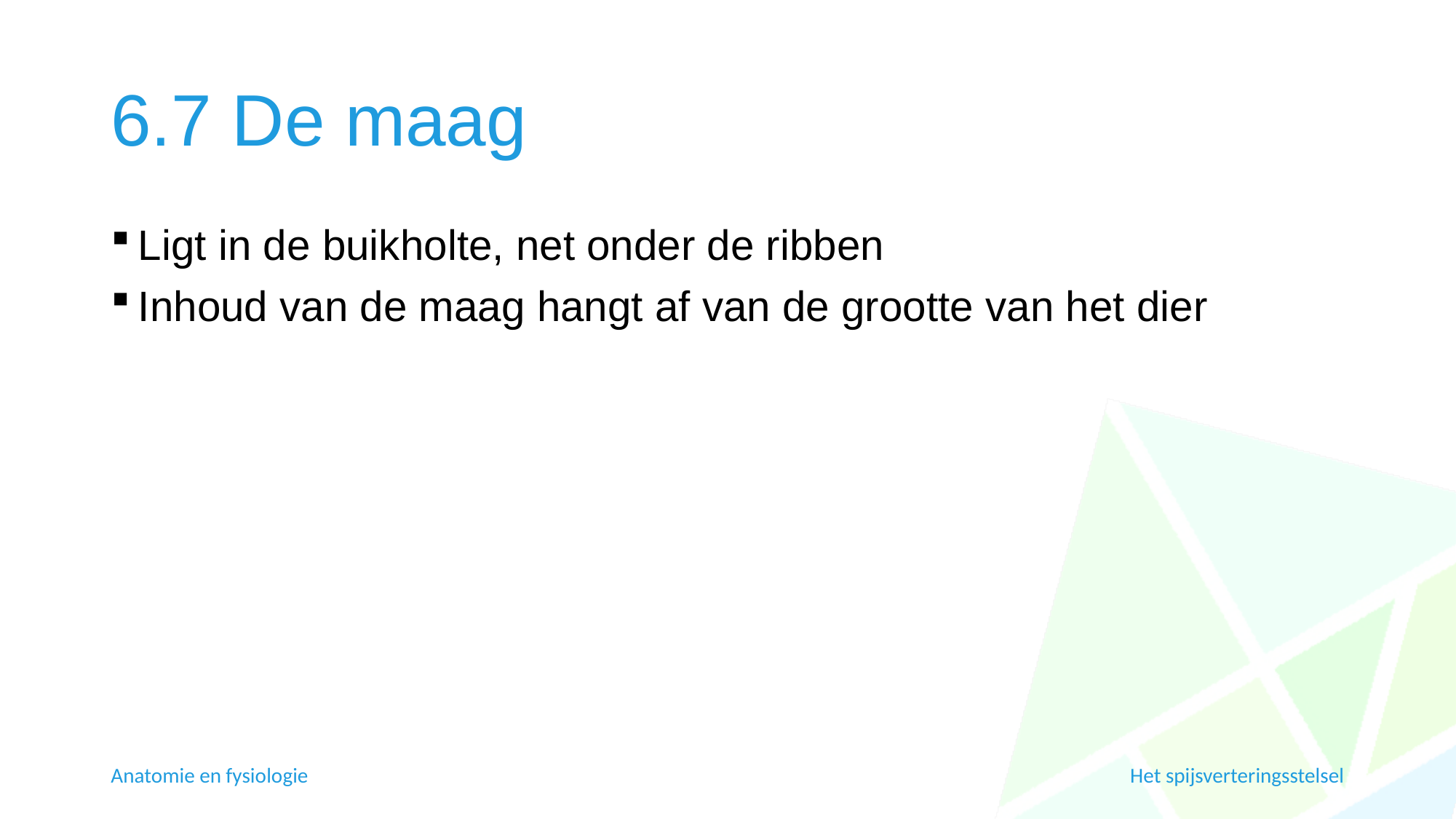

# 6.7 De maag
Ligt in de buikholte, net onder de ribben
Inhoud van de maag hangt af van de grootte van het dier
Anatomie en fysiologie
Het spijsverteringsstelsel